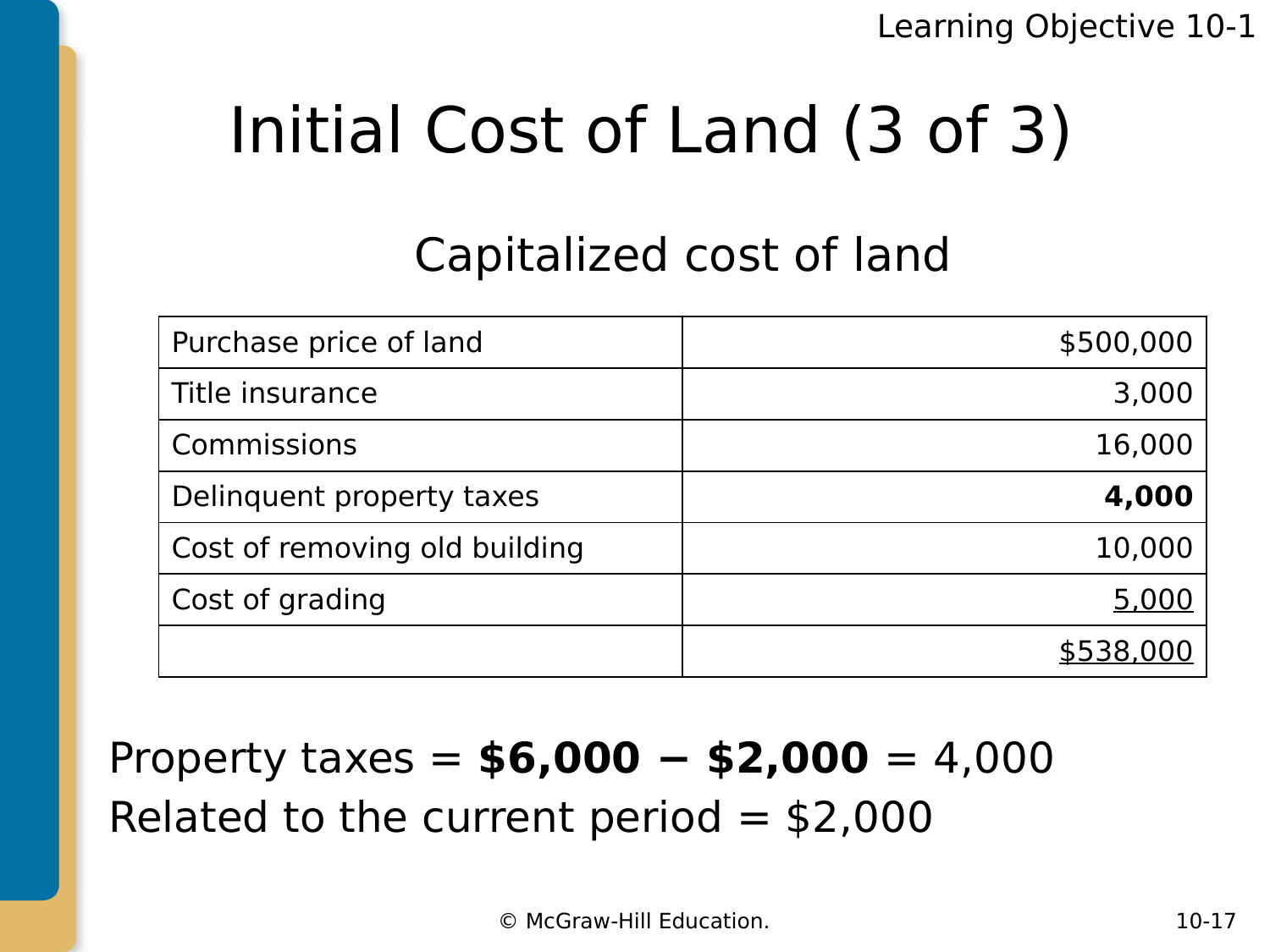

Learning Objective 10-1
# Initial Cost of Land (3 of 3)
Capitalized cost of land
| Purchase price of land | $500,000 |
| --- | --- |
| Title insurance | 3,000 |
| Commissions | 16,000 |
| Delinquent property taxes | 4,000 |
| Cost of removing old building | 10,000 |
| Cost of grading | 5,000 |
|  | $538,000 |
Property taxes = $6,000 − $2,000 = 4,000
Related to the current period = $2,000